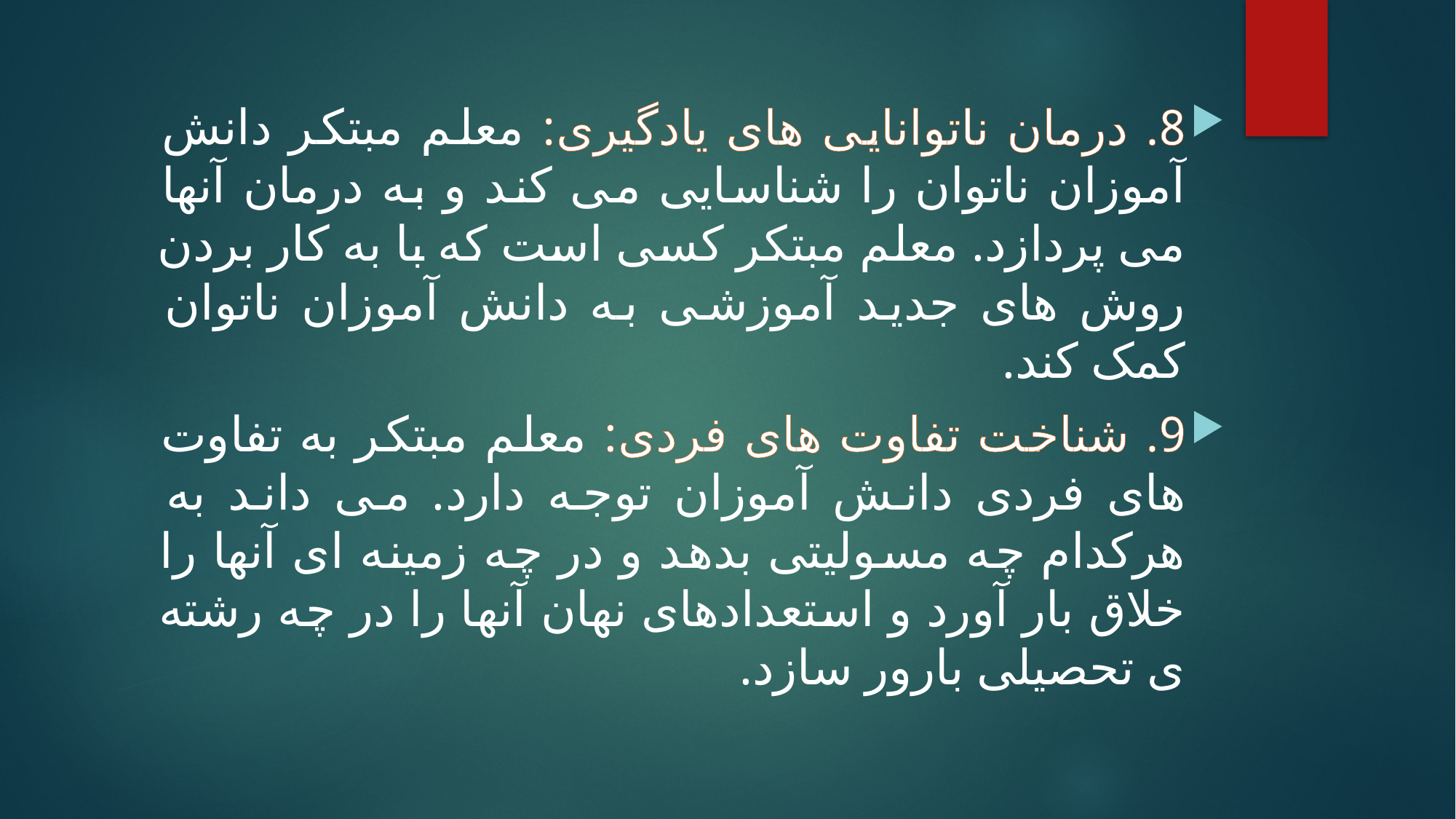

8. درمان ناتوانایی های یادگیری: معلم مبتکر دانش آموزان ناتوان را شناسایی می کند و به درمان آنها می پردازد. معلم مبتکر کسی است که با به کار بردن روش های جدید آموزشی به دانش آموزان ناتوان کمک کند.
9. شناخت تفاوت های فردی: معلم مبتکر به تفاوت های فردی دانش آموزان توجه دارد. می داند به هرکدام چه مسولیتی بدهد و در چه زمینه ای آنها را خلاق بار آورد و استعدادهای نهان آنها را در چه رشته ی تحصیلی بارور سازد.